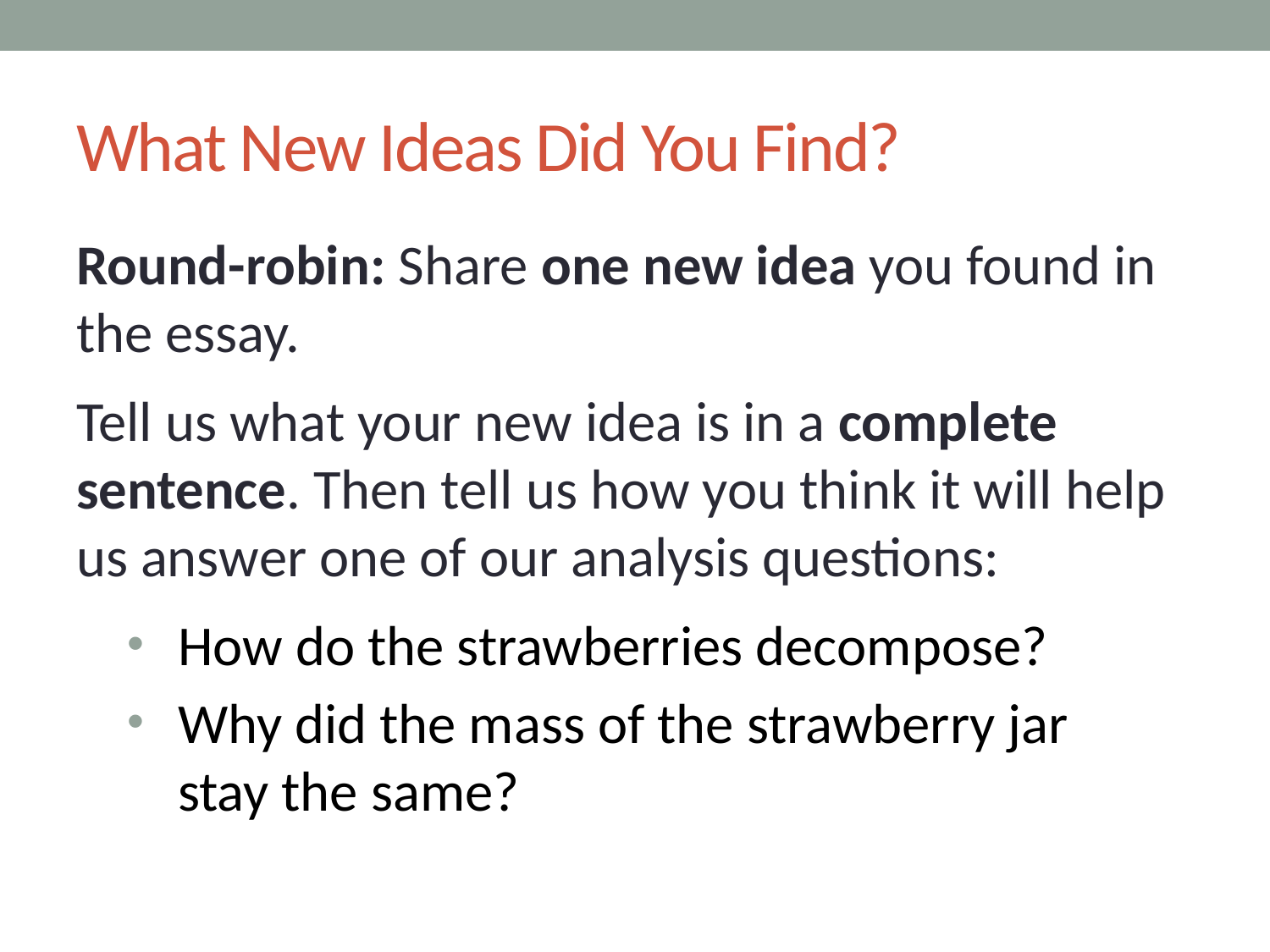

# What New Ideas Did You Find?
Round-robin: Share one new idea you found in the essay.
Tell us what your new idea is in a complete sentence. Then tell us how you think it will help us answer one of our analysis questions:
How do the strawberries decompose?
Why did the mass of the strawberry jar
stay the same?